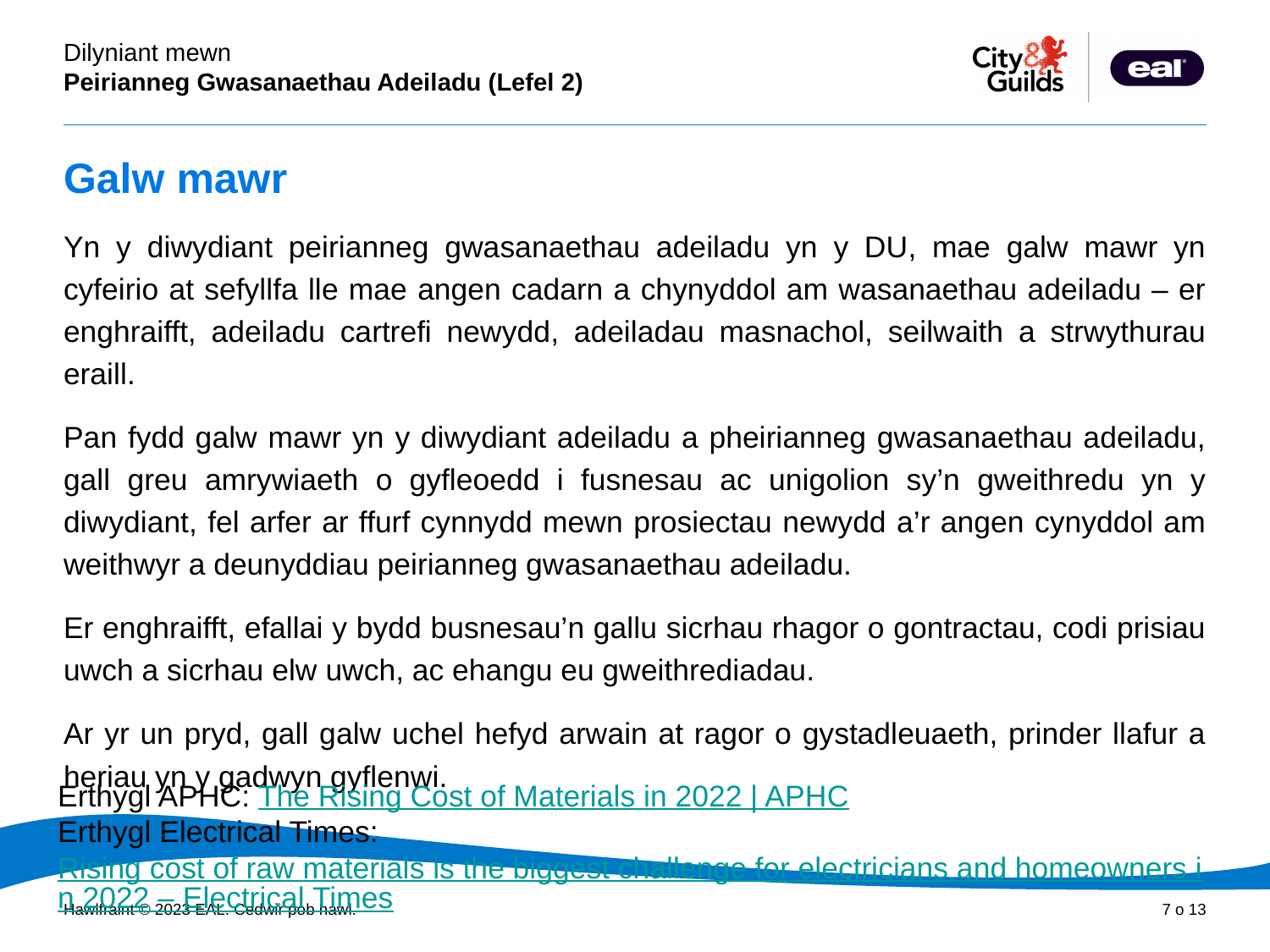

# Galw mawr
Yn y diwydiant peirianneg gwasanaethau adeiladu yn y DU, mae galw mawr yn cyfeirio at sefyllfa lle mae angen cadarn a chynyddol am wasanaethau adeiladu – er enghraifft, adeiladu cartrefi newydd, adeiladau masnachol, seilwaith a strwythurau eraill.
Pan fydd galw mawr yn y diwydiant adeiladu a pheirianneg gwasanaethau adeiladu, gall greu amrywiaeth o gyfleoedd i fusnesau ac unigolion sy’n gweithredu yn y diwydiant, fel arfer ar ffurf cynnydd mewn prosiectau newydd a’r angen cynyddol am weithwyr a deunyddiau peirianneg gwasanaethau adeiladu.
Er enghraifft, efallai y bydd busnesau’n gallu sicrhau rhagor o gontractau, codi prisiau uwch a sicrhau elw uwch, ac ehangu eu gweithrediadau.
Ar yr un pryd, gall galw uchel hefyd arwain at ragor o gystadleuaeth, prinder llafur a heriau yn y gadwyn gyflenwi.
Erthygl APHC: The Rising Cost of Materials in 2022 | APHC
Erthygl Electrical Times: Rising cost of raw materials is the biggest challenge for electricians and homeowners in 2022 – Electrical Times